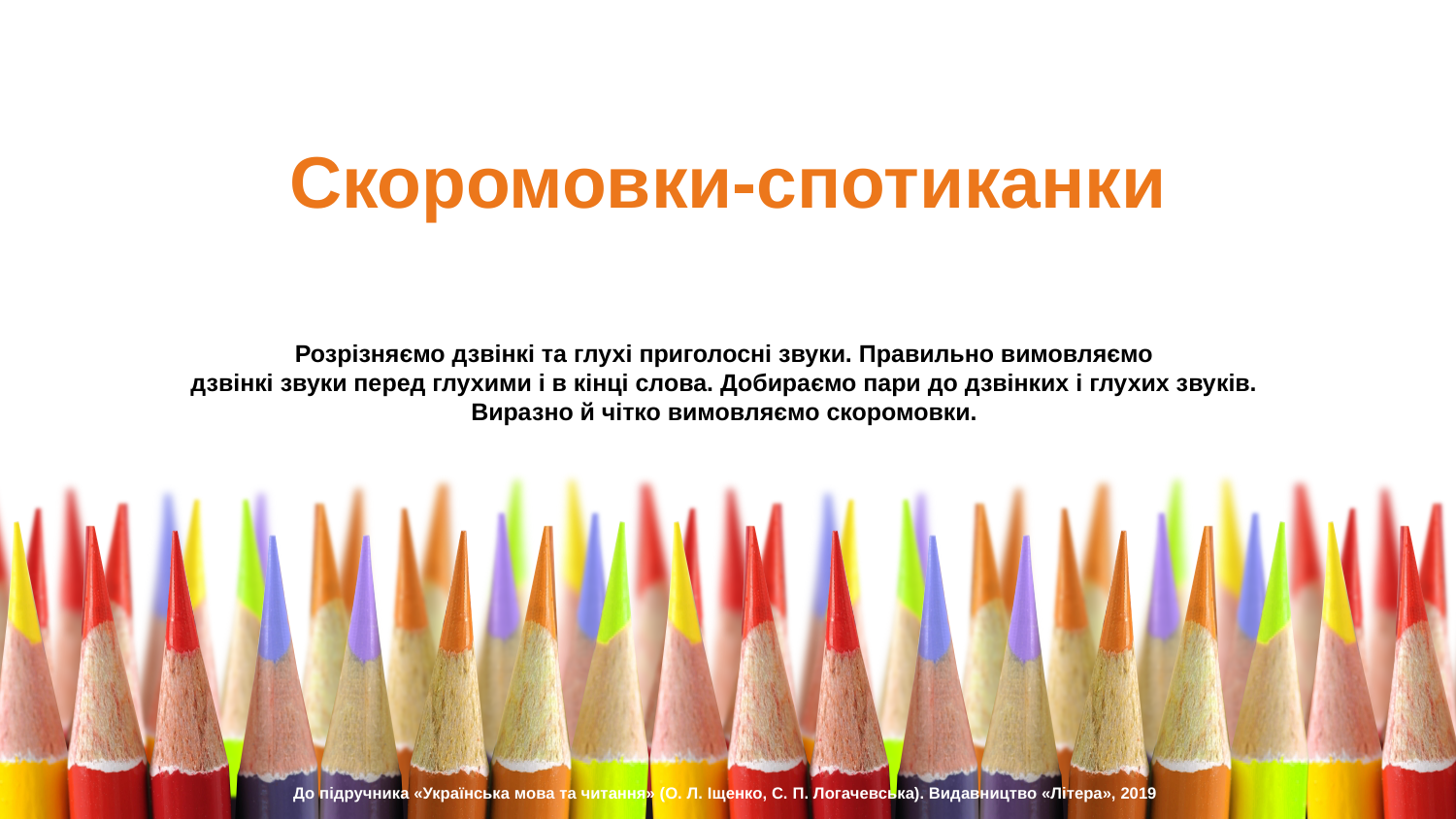

Скоромовки-спотиканки

Розрізняємо дзвінкі та глухі приголосні звуки. Правильно вимовляємо
дзвінкі звуки перед глухими і в кінці слова. Добираємо пари до дзвінких і глухих звуків.
Виразно й чітко вимовляємо скоромовки.

До підручника «Українська мова та читання» (О. Л. Іщенко, С. П. Логачевська). Видавництво «Літера», 2019